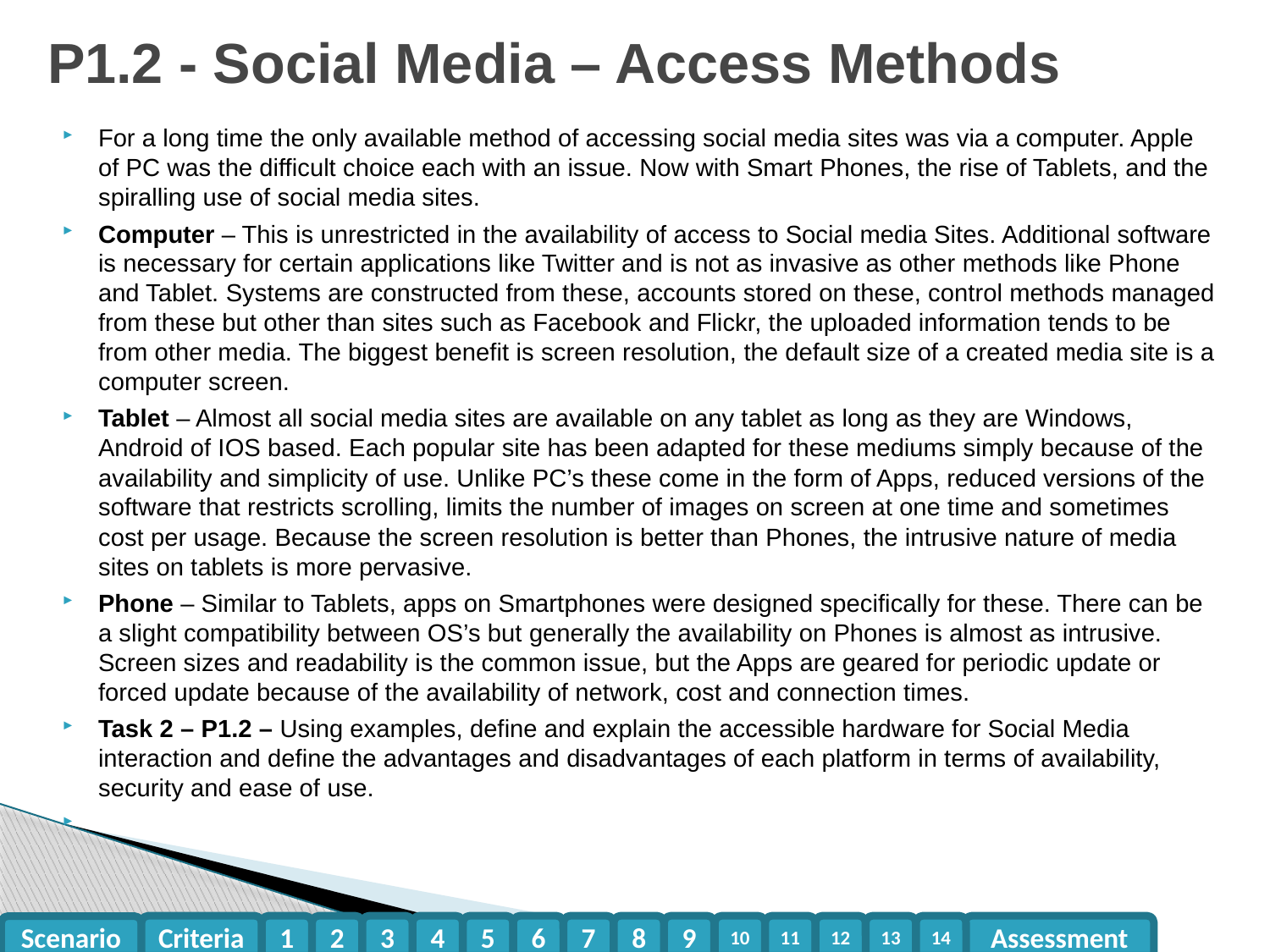

# P1.2 - Social Media – Access Methods
For a long time the only available method of accessing social media sites was via a computer. Apple of PC was the difficult choice each with an issue. Now with Smart Phones, the rise of Tablets, and the spiralling use of social media sites.
Computer – This is unrestricted in the availability of access to Social media Sites. Additional software is necessary for certain applications like Twitter and is not as invasive as other methods like Phone and Tablet. Systems are constructed from these, accounts stored on these, control methods managed from these but other than sites such as Facebook and Flickr, the uploaded information tends to be from other media. The biggest benefit is screen resolution, the default size of a created media site is a computer screen.
Tablet – Almost all social media sites are available on any tablet as long as they are Windows, Android of IOS based. Each popular site has been adapted for these mediums simply because of the availability and simplicity of use. Unlike PC’s these come in the form of Apps, reduced versions of the software that restricts scrolling, limits the number of images on screen at one time and sometimes cost per usage. Because the screen resolution is better than Phones, the intrusive nature of media sites on tablets is more pervasive.
Phone – Similar to Tablets, apps on Smartphones were designed specifically for these. There can be a slight compatibility between OS’s but generally the availability on Phones is almost as intrusive. Screen sizes and readability is the common issue, but the Apps are geared for periodic update or forced update because of the availability of network, cost and connection times.
Task 2 – P1.2 – Using examples, define and explain the accessible hardware for Social Media interaction and define the advantages and disadvantages of each platform in terms of availability, security and ease of use.